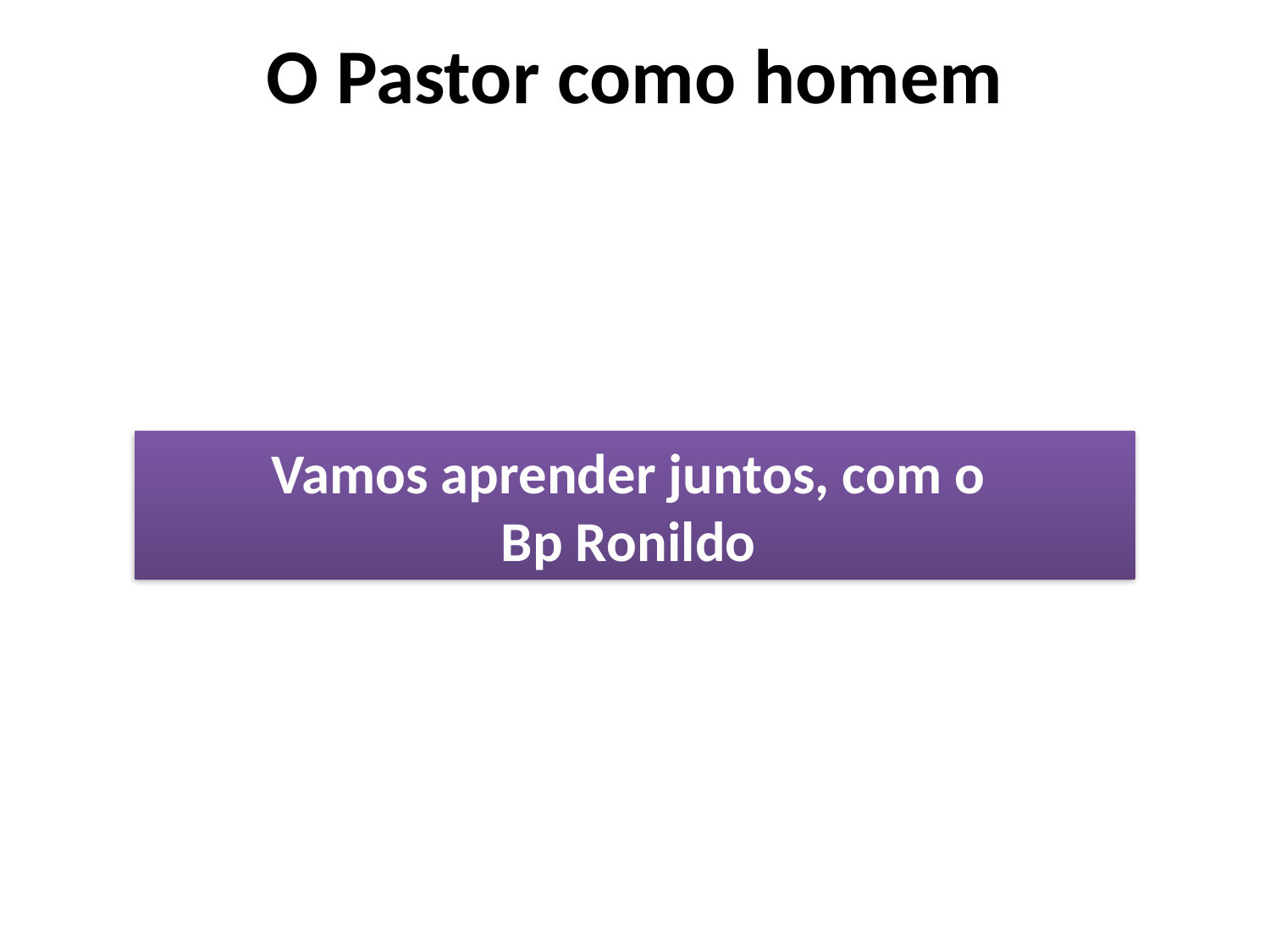

# O Pastor como homem
Vamos aprender juntos, com o
Bp Ronildo